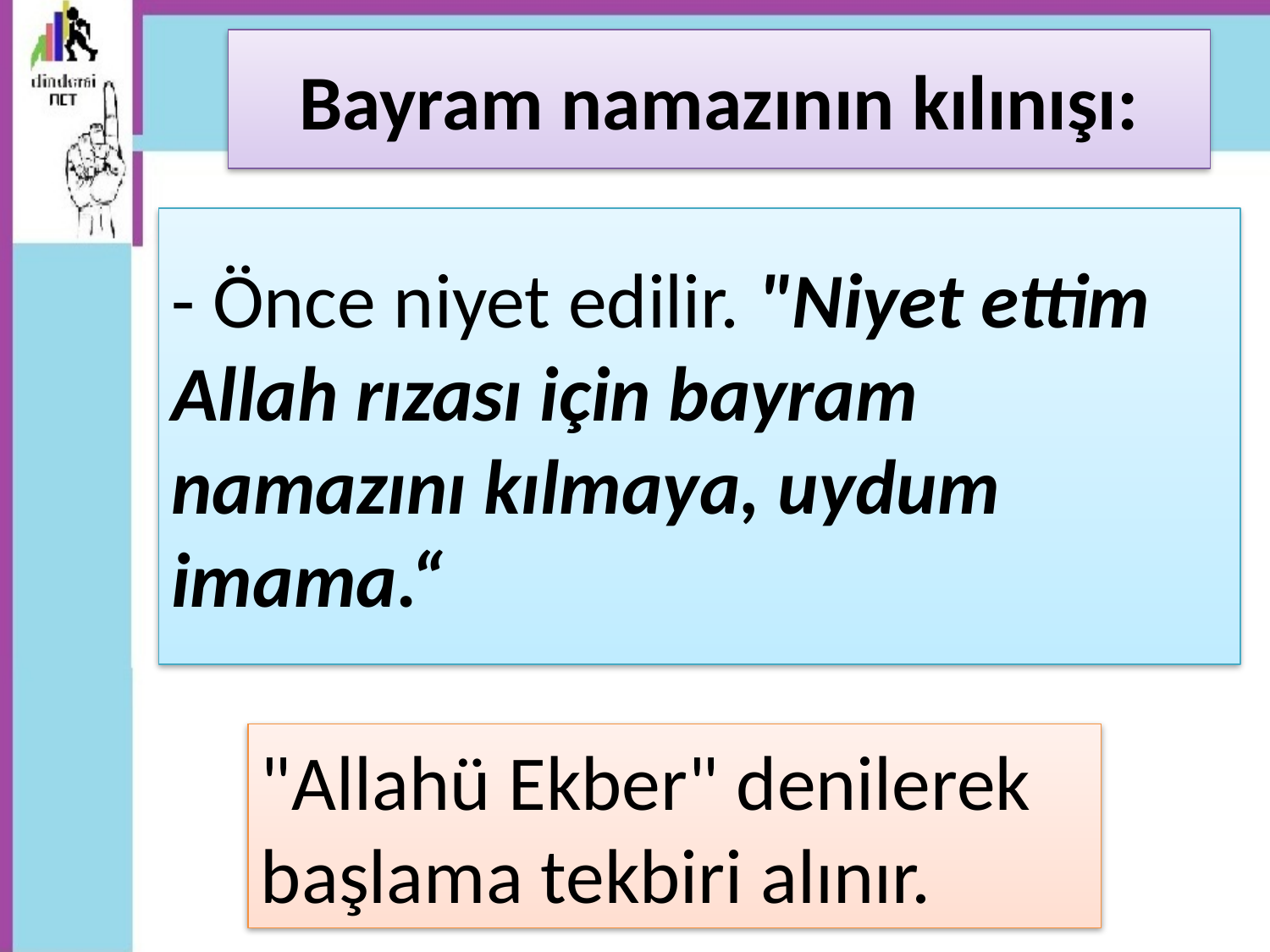

Bayram namazının kılınışı:
# - Önce niyet edilir. "Niyet ettim Allah rızası için bayram namazını kılmaya, uydum imama.“
"Allahü Ekber" denilerek başlama tekbiri alınır.